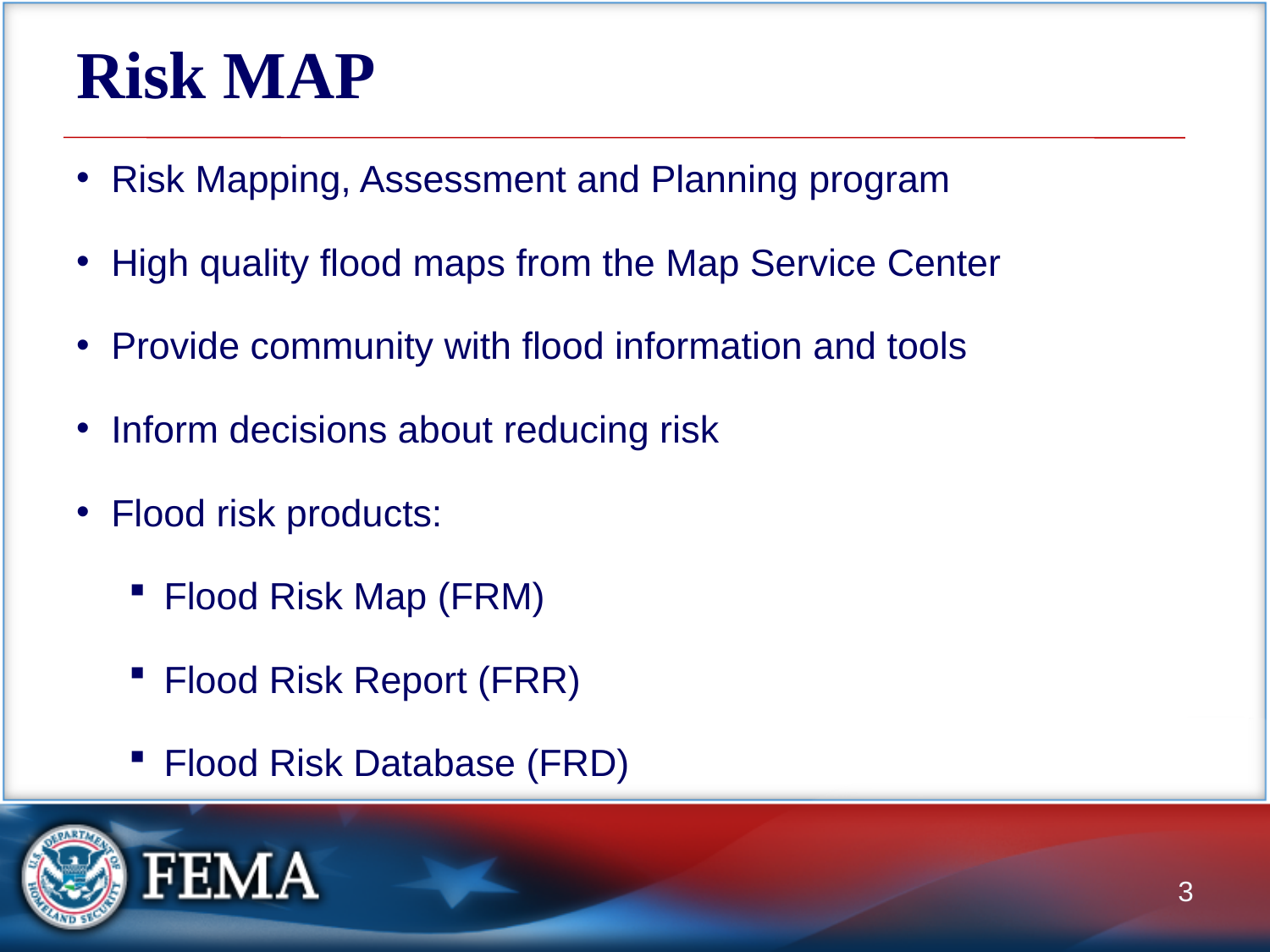

# Risk MAP
Risk Mapping, Assessment and Planning program
High quality flood maps from the Map Service Center
Provide community with flood information and tools
Inform decisions about reducing risk
Flood risk products:
Flood Risk Map (FRM)
Flood Risk Report (FRR)
Flood Risk Database (FRD)
3